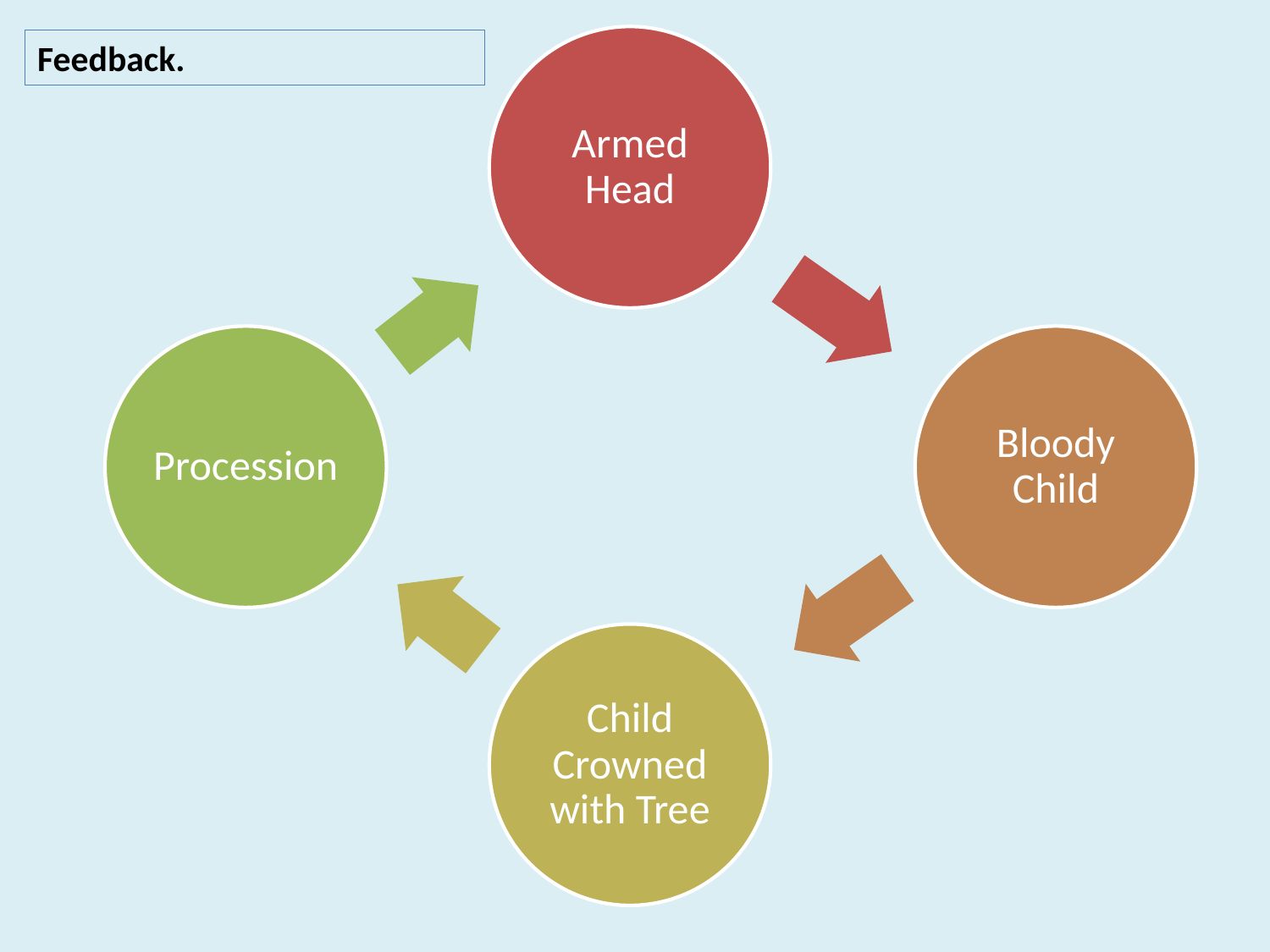

Armed Head

Bloody Child

Child Crowned with Tree

Procession

Feedback.